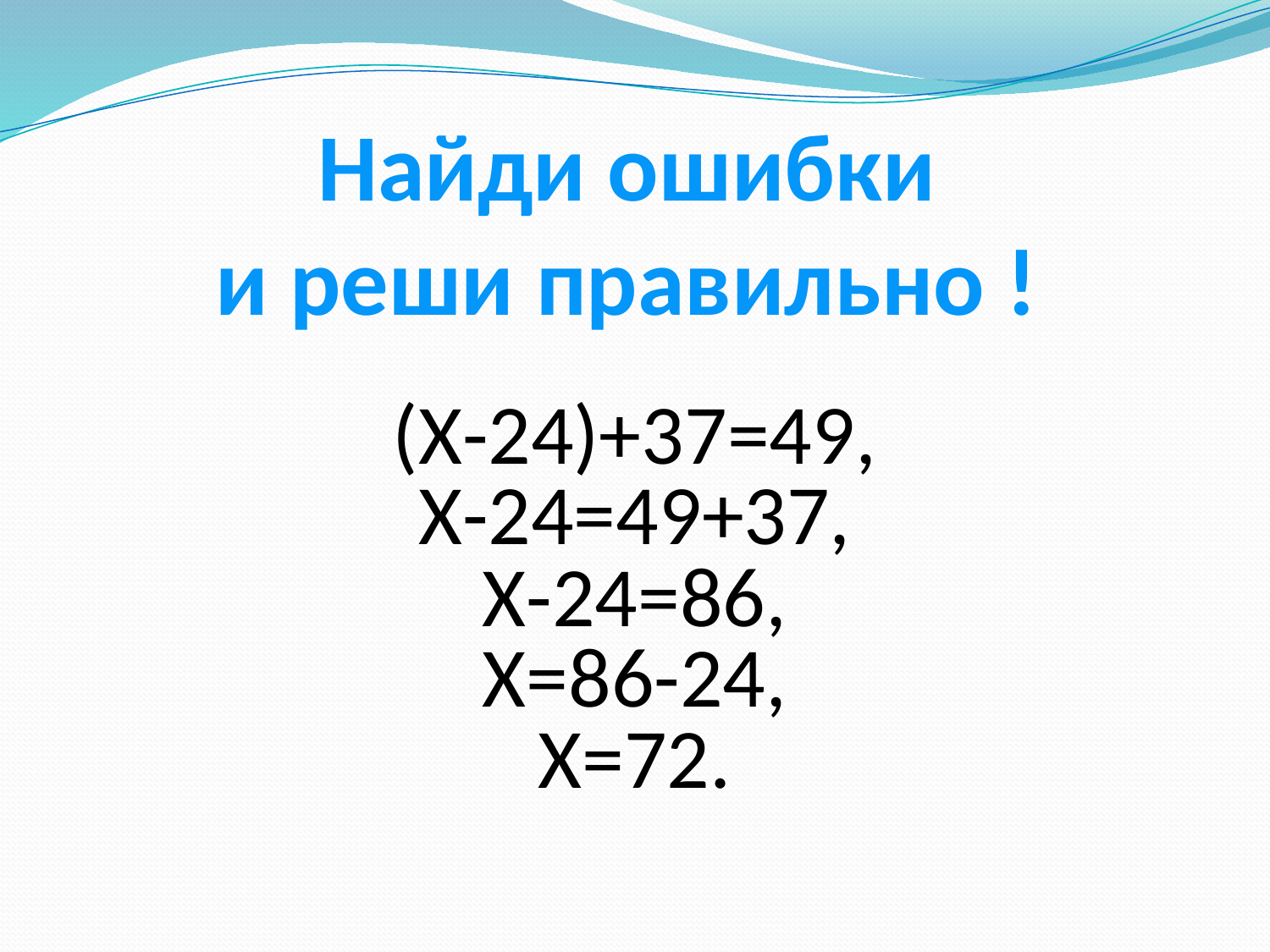

Найди ошибки
и реши правильно !
(Х-24)+37=49,
Х-24=49+37,
Х-24=86,
Х=86-24,
Х=72.